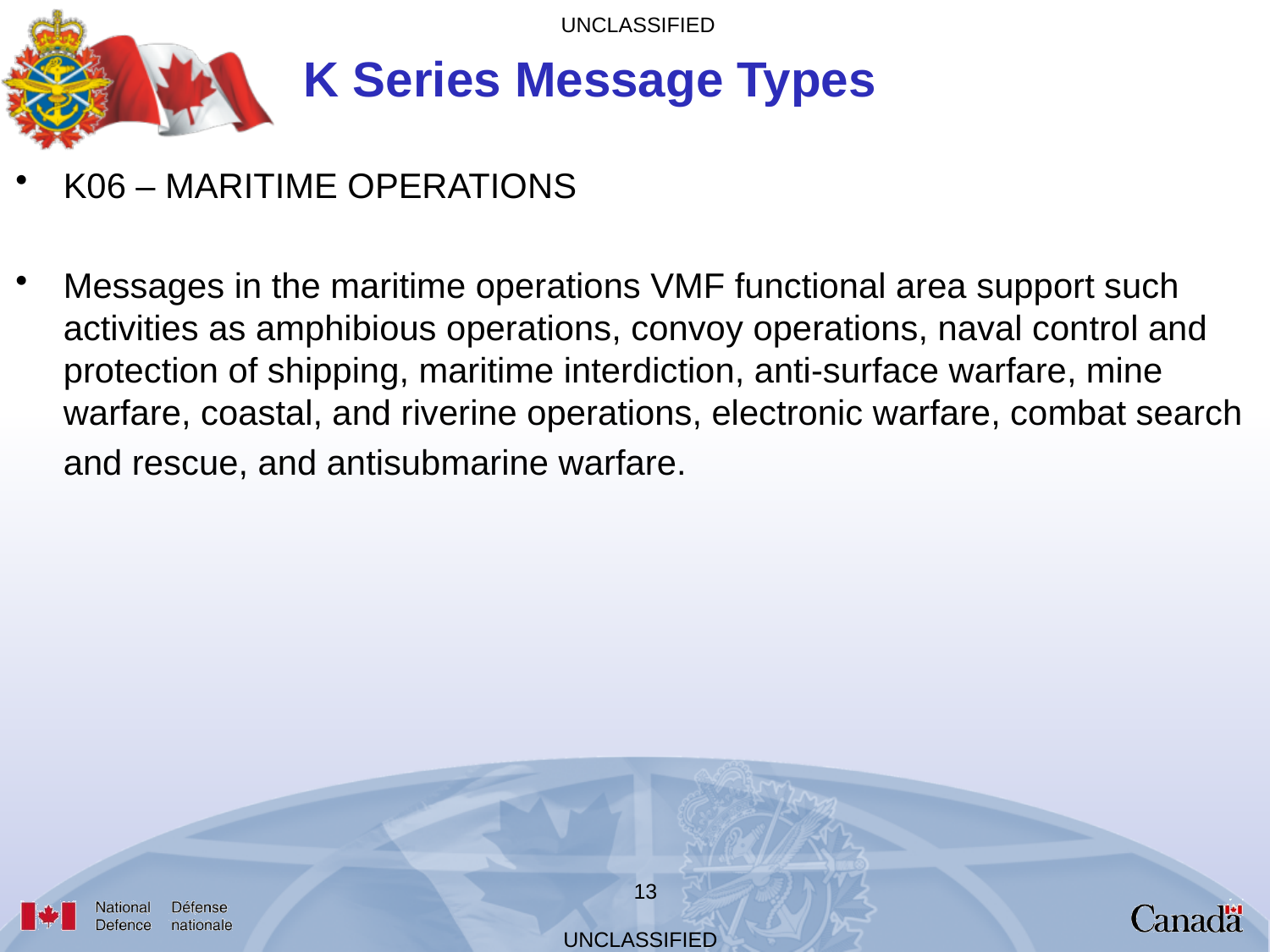

# K Series Message Types
K06 – MARITIME OPERATIONS

Messages in the maritime operations VMF functional area support such activities as amphibious operations, convoy operations, naval control and protection of shipping, maritime interdiction, anti-surface warfare, mine warfare, coastal, and riverine operations, electronic warfare, combat search and rescue, and antisubmarine warfare.